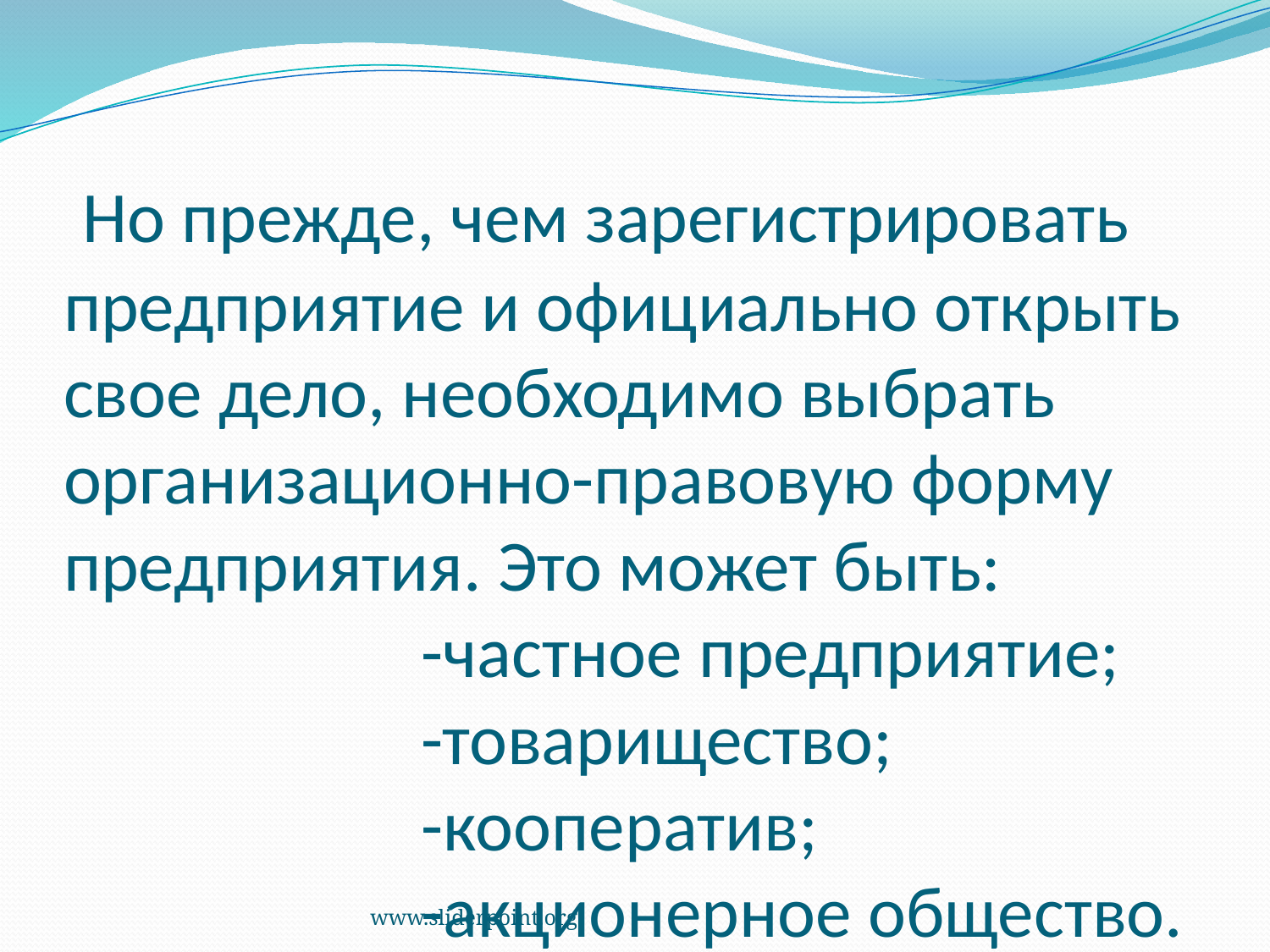

# Но прежде, чем зарегистрировать предприятие и официально открыть свое дело, необходимо выбрать организационно-правовую форму предприятия. Это может быть: -частное предприятие; -товарищество; -кооператив; -акционерное общество.
www.sliderpoint.org